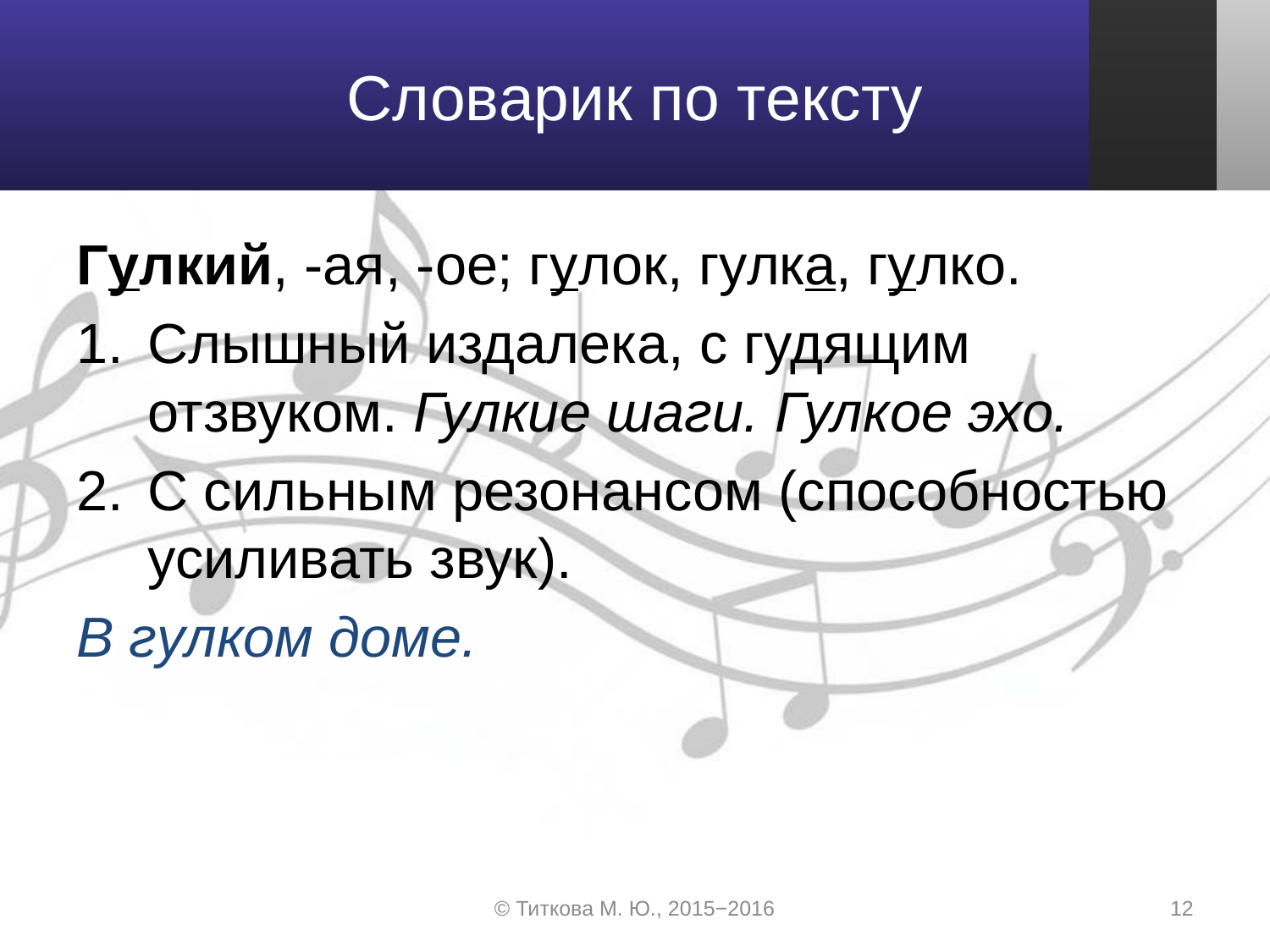

# Словарик по тексту
Гулкий, -ая, -ое; гулок, гулка, гулко.
Слышный издалека, с гудящим отзвуком. Гулкие шаги. Гулкое эхо.
С сильным резонансом (способностью усиливать звук).
В гулком доме.

© Титкова М. Ю., 2015−2016
12